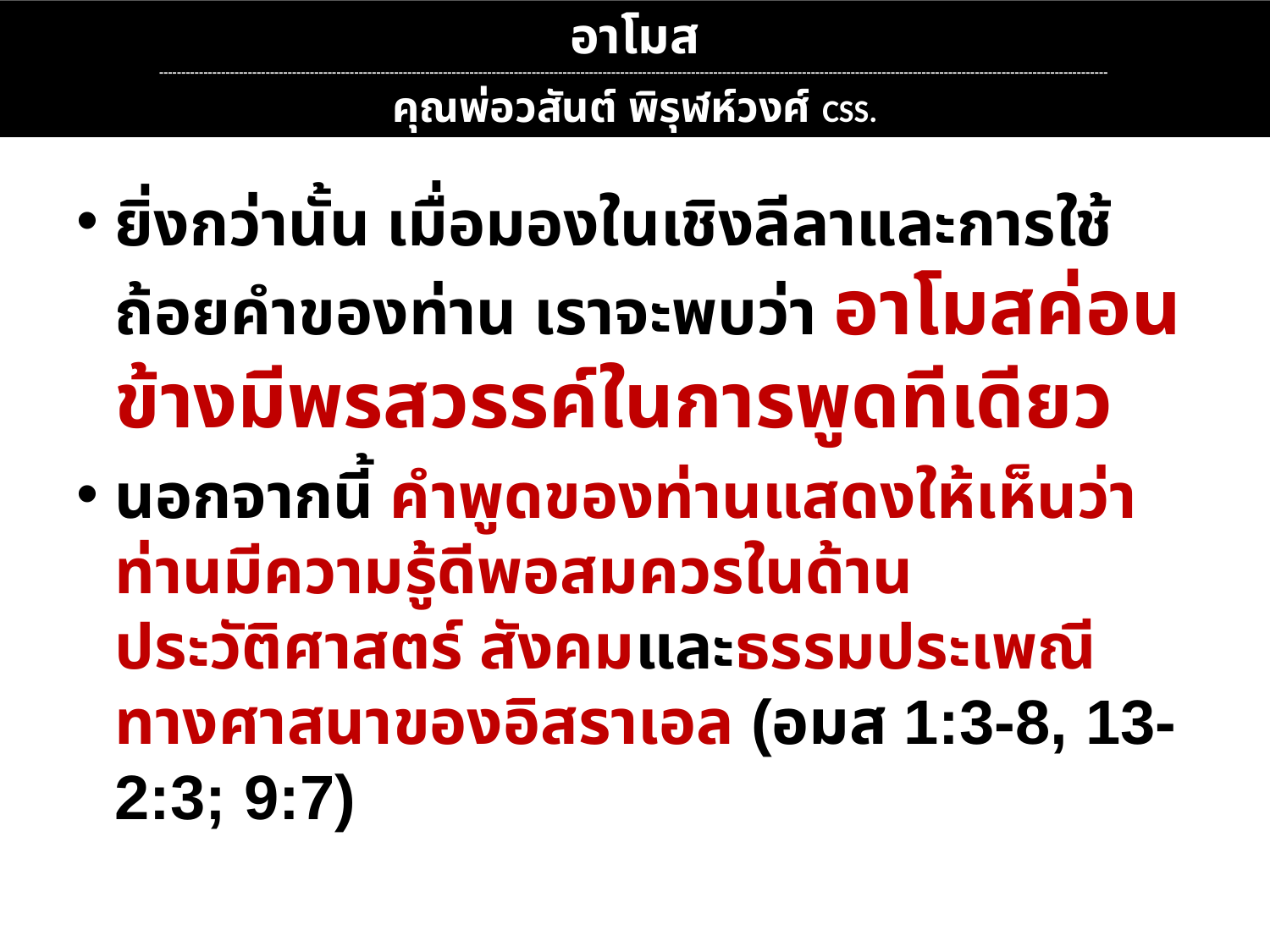

อาโมส
----------------------------------------------------------------------------------------------------------------------------------------------------------------------------------------------------------------------
คุณพ่อวสันต์ พิรุฬห์วงศ์ CSS.
ยิ่งกว่านั้น เมื่อมองในเชิงลีลาและการใช้ถ้อยคำของท่าน เราจะพบว่า อาโมสค่อนข้างมีพรสวรรค์ในการพูดทีเดียว
นอกจากนี้ คำพูดของท่านแสดงให้เห็นว่าท่านมีความรู้ดีพอสมควรในด้านประวัติศาสตร์ สังคมและธรรมประเพณีทางศาสนาของอิสราเอล (อมส 1:3-8, 13-2:3; 9:7)